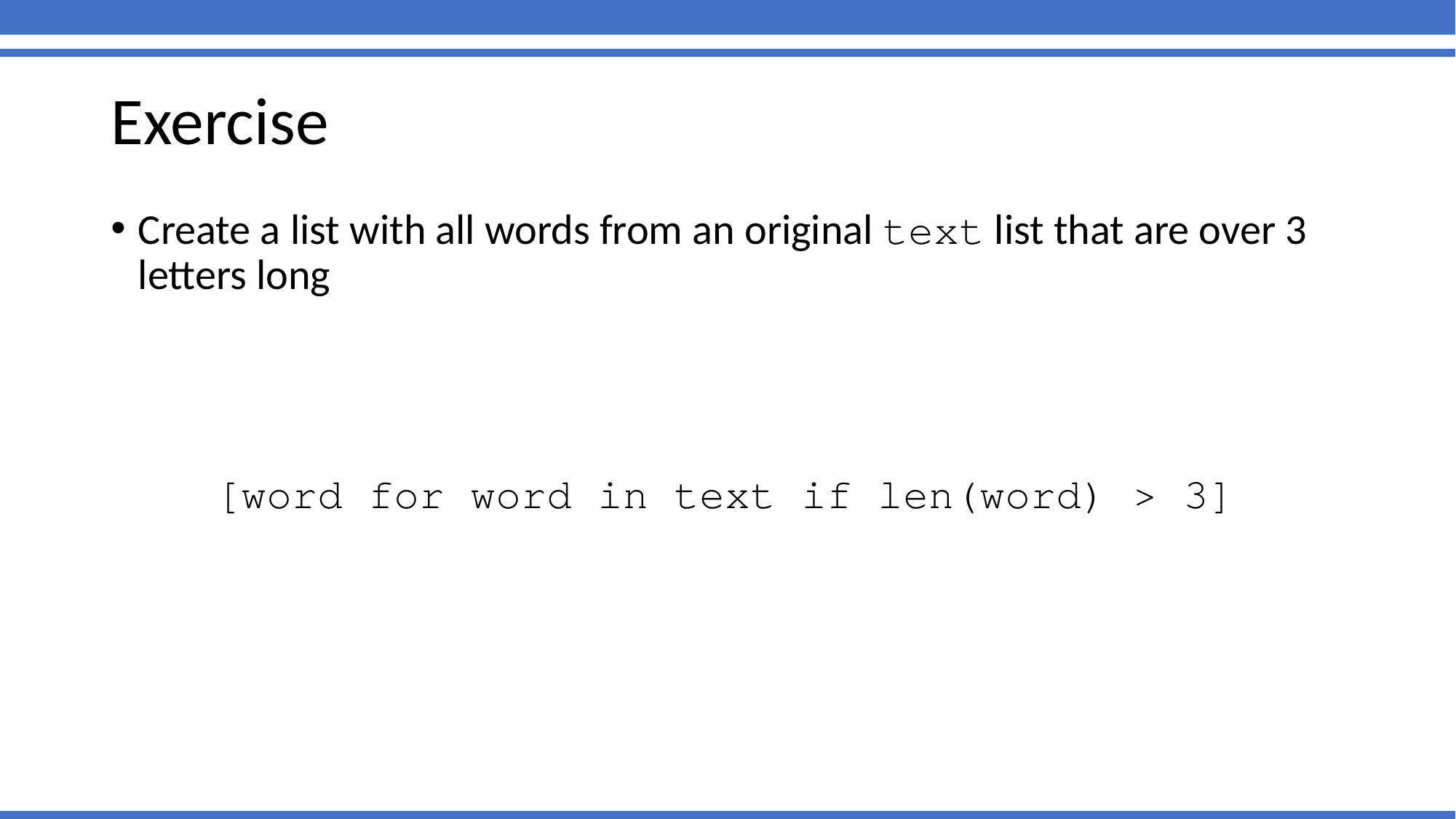

Exercise
Create a list with all words from an original text list that are over 3 letters long
[word for word in text if len(word) > 3]